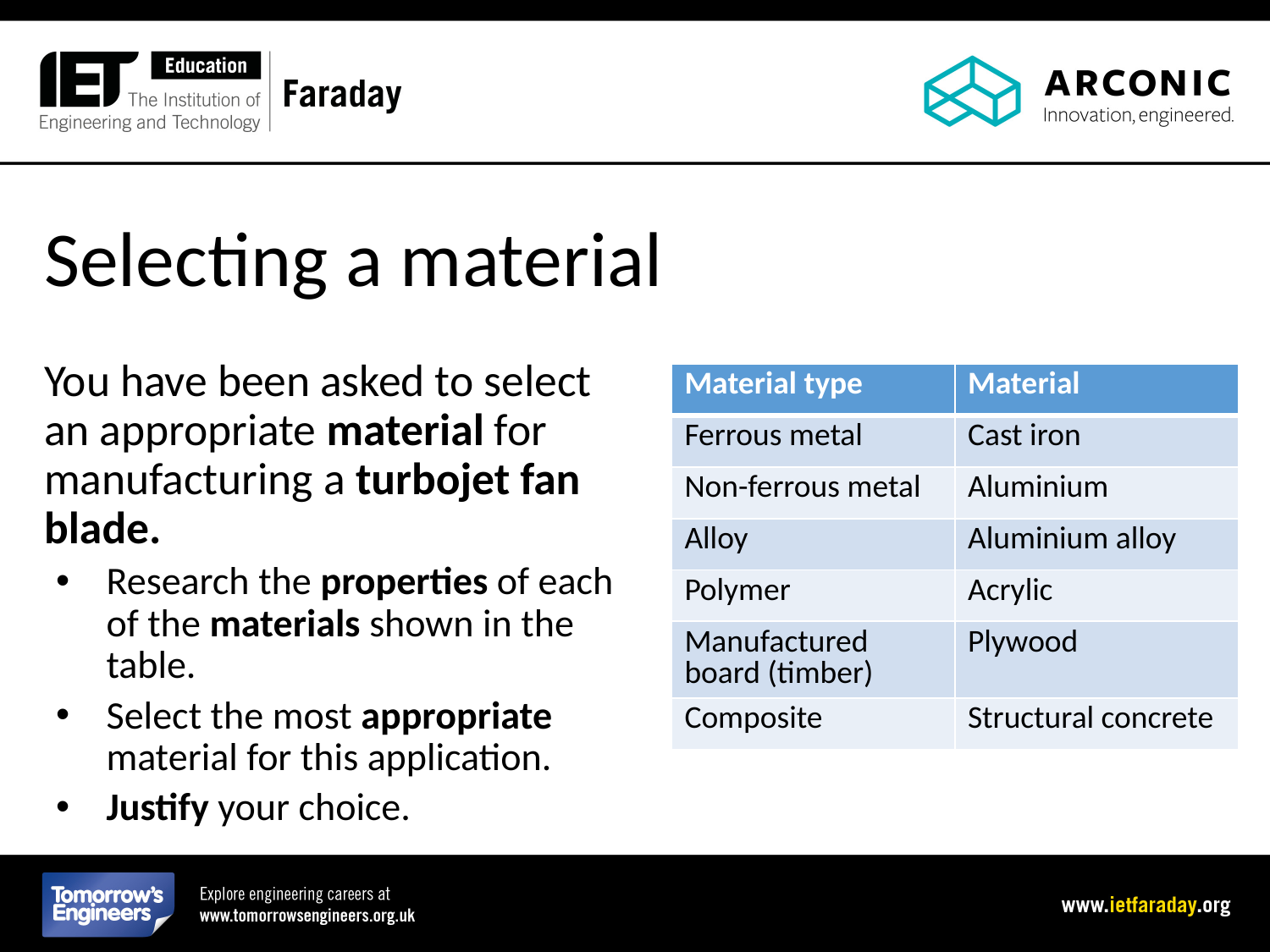

# Selecting a material
You have been asked to select an appropriate material for manufacturing a turbojet fan blade.
Research the properties of each of the materials shown in the table.
Select the most appropriate material for this application.
Justify your choice.

| Material type | Material |
| --- | --- |
| Ferrous metal | Cast iron |
| Non-ferrous metal | Aluminium |
| Alloy | Aluminium alloy |
| Polymer | Acrylic |
| Manufactured board (timber) | Plywood |
| Composite | Structural concrete |